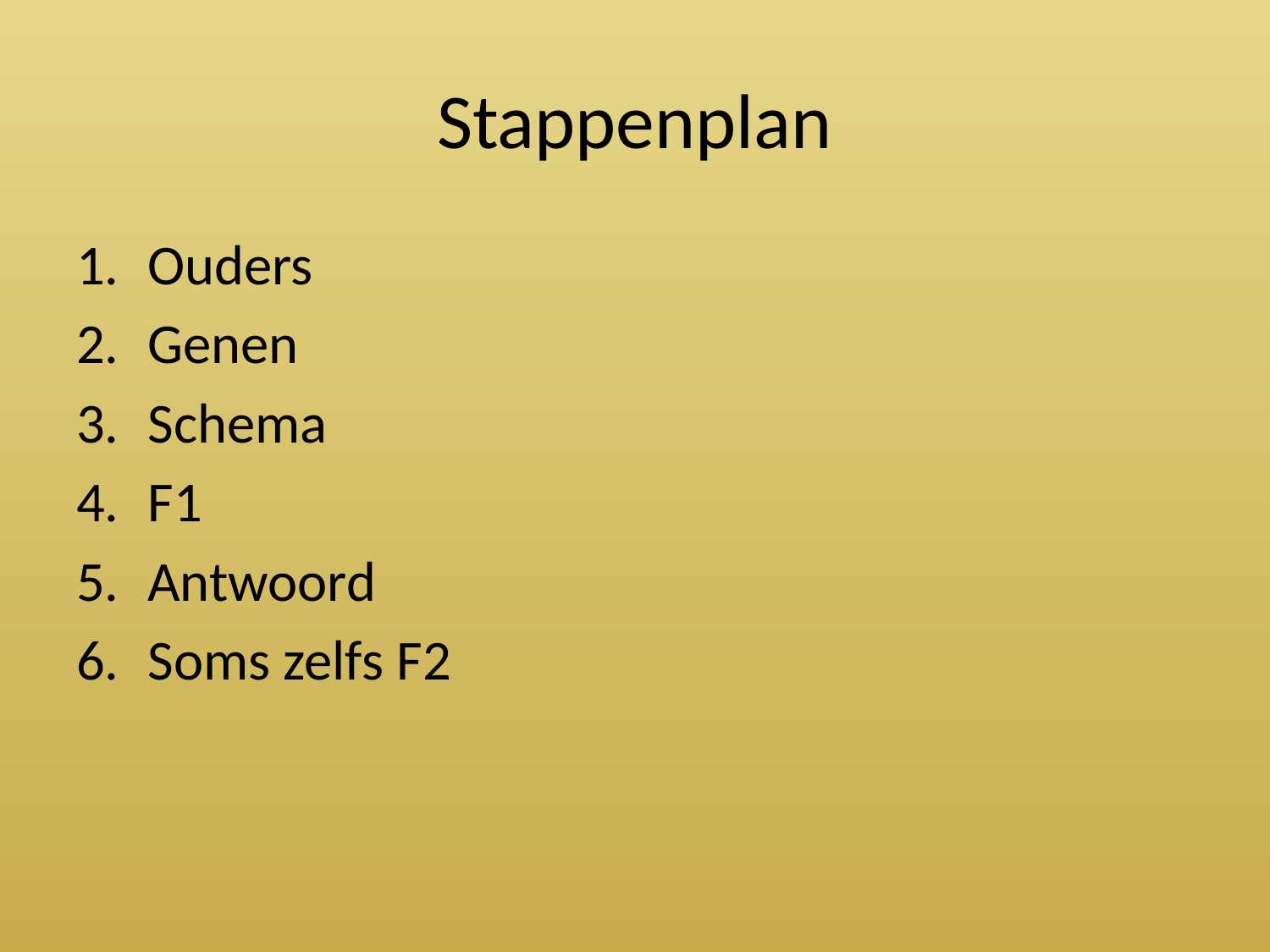

# Stappenplan
Ouders
Genen
Schema
F1
Antwoord
Soms zelfs F2